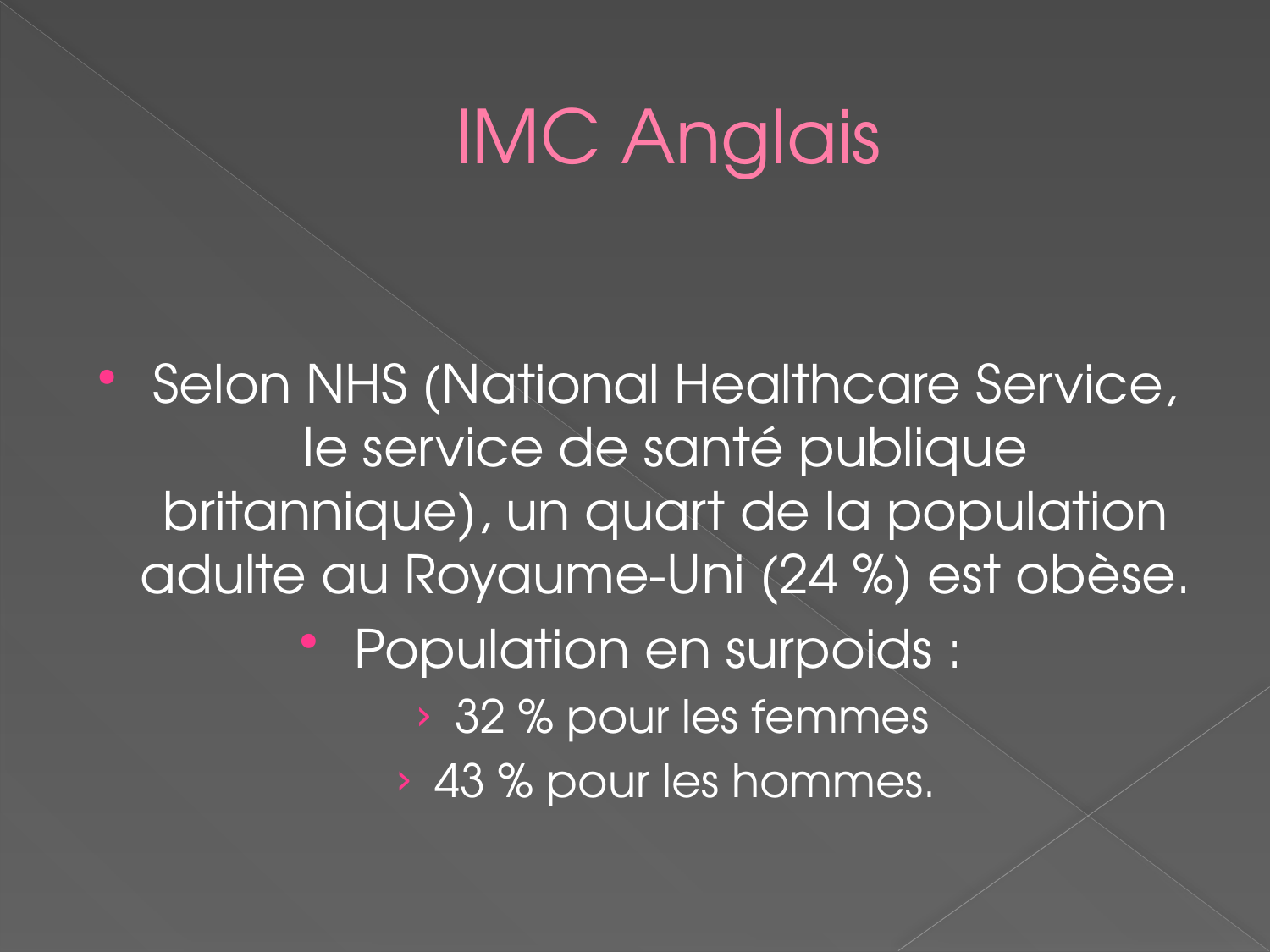

# IMC Anglais
Selon NHS (National Healthcare Service, le service de santé publique britannique), un quart de la population adulte au Royaume-Uni (24 %) est obèse.
Population en surpoids :
32 % pour les femmes
43 % pour les hommes.